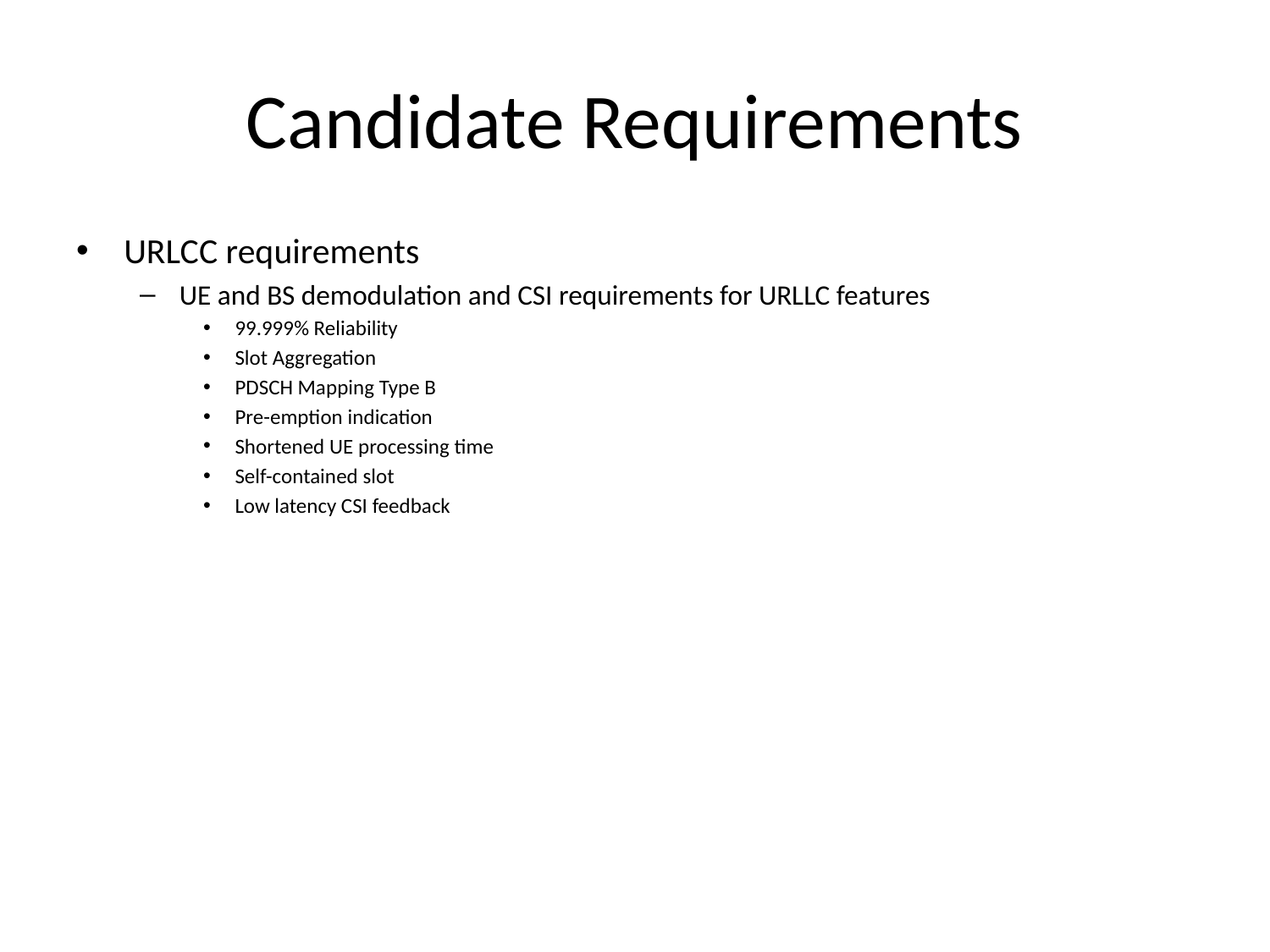

# Candidate Requirements
URLCC requirements
UE and BS demodulation and CSI requirements for URLLC features
99.999% Reliability
Slot Aggregation
PDSCH Mapping Type B
Pre-emption indication
Shortened UE processing time
Self-contained slot
Low latency CSI feedback